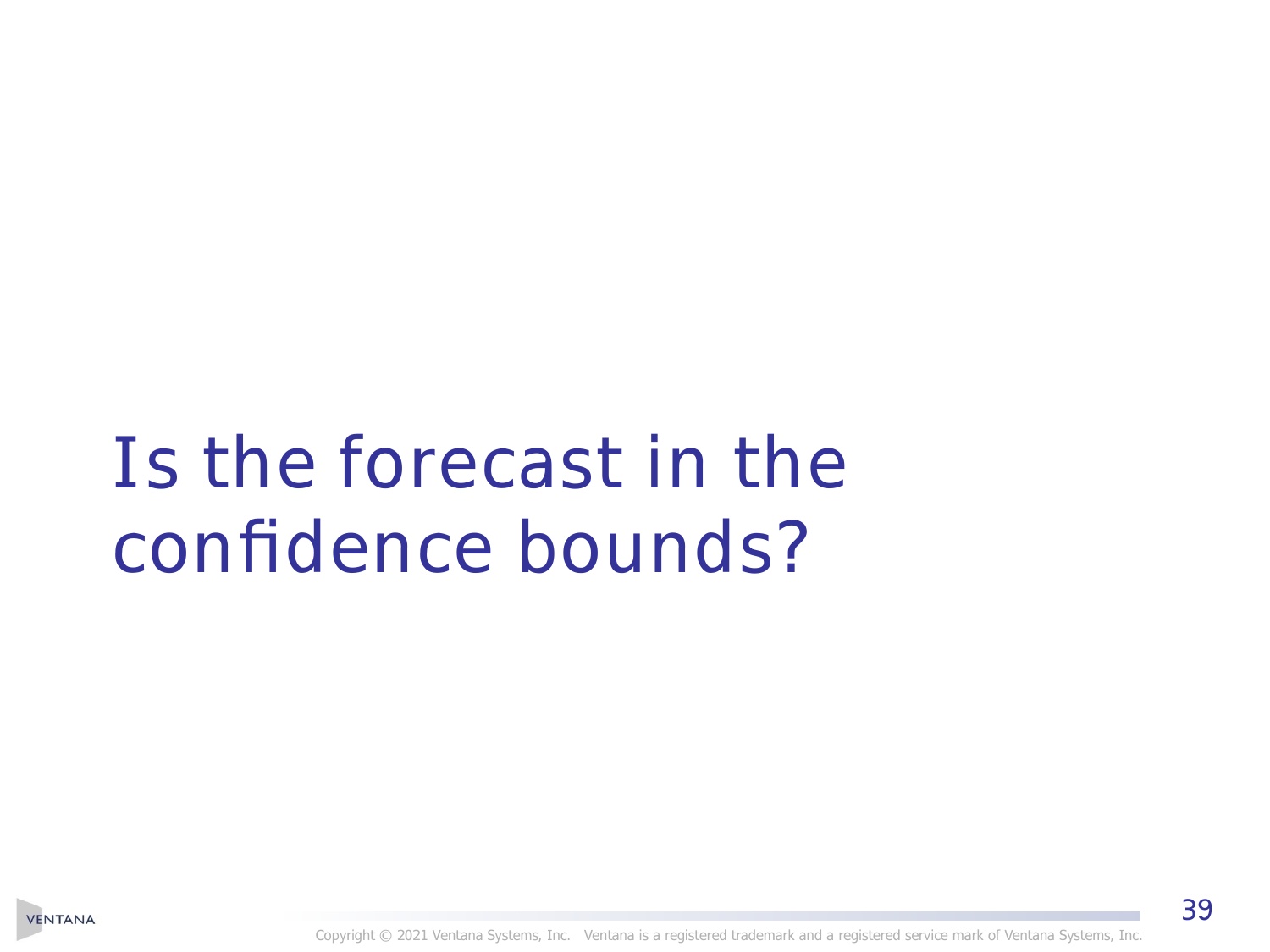

# Is the forecast in the confidence bounds?